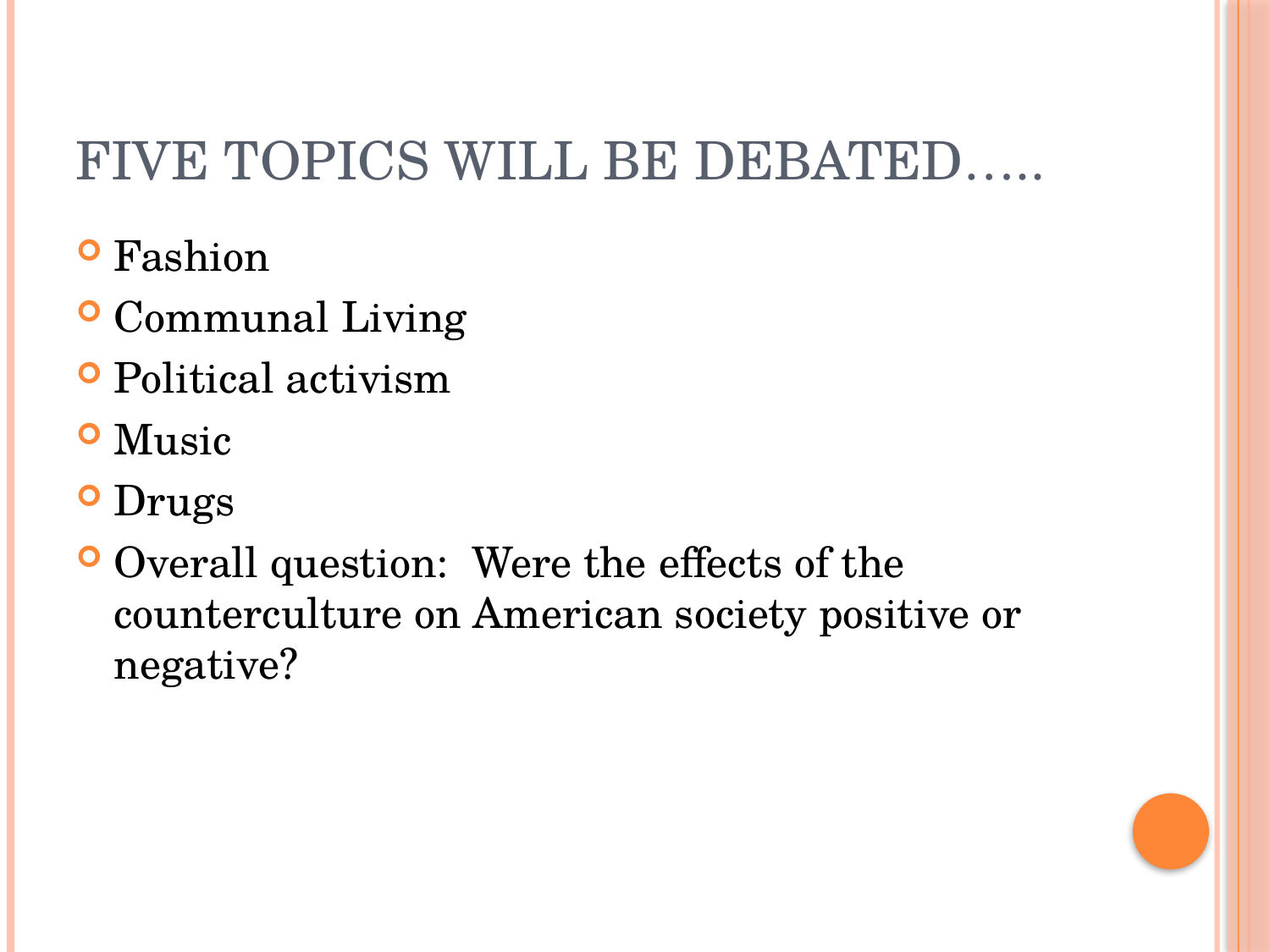

# five Topics will be debated…..
Fashion
Communal Living
Political activism
Music
Drugs
Overall question:  Were the effects of the counterculture on American society positive or negative?